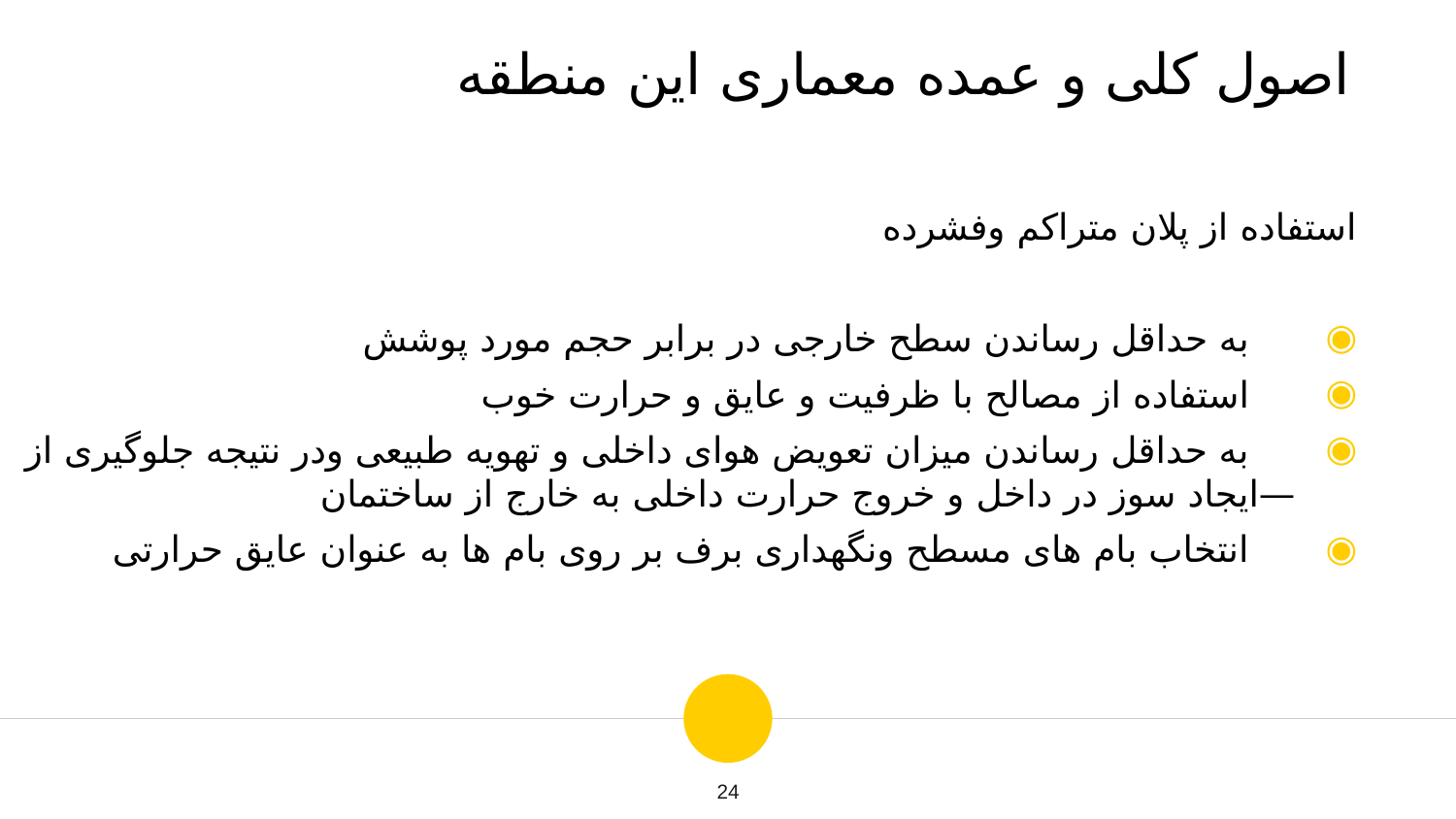

اصول کلی و عمده معماری این منطقه
استفاده از پلان متراکم وفشرده

    به حداقل رساندن سطح خارجی در برابر حجم مورد پوشش
    استفاده از مصالح با ظرفیت و عایق و حرارت خوب
    به حداقل رساندن میزان تعویض هوای داخلی و تهویه طبیعی ودر نتیجه جلوگیری از —ایجاد سوز در داخل و خروج حرارت داخلی به خارج از ساختمان
    انتخاب بام های مسطح ونگهداری برف بر روی بام ها به عنوان عایق حرارتی

24